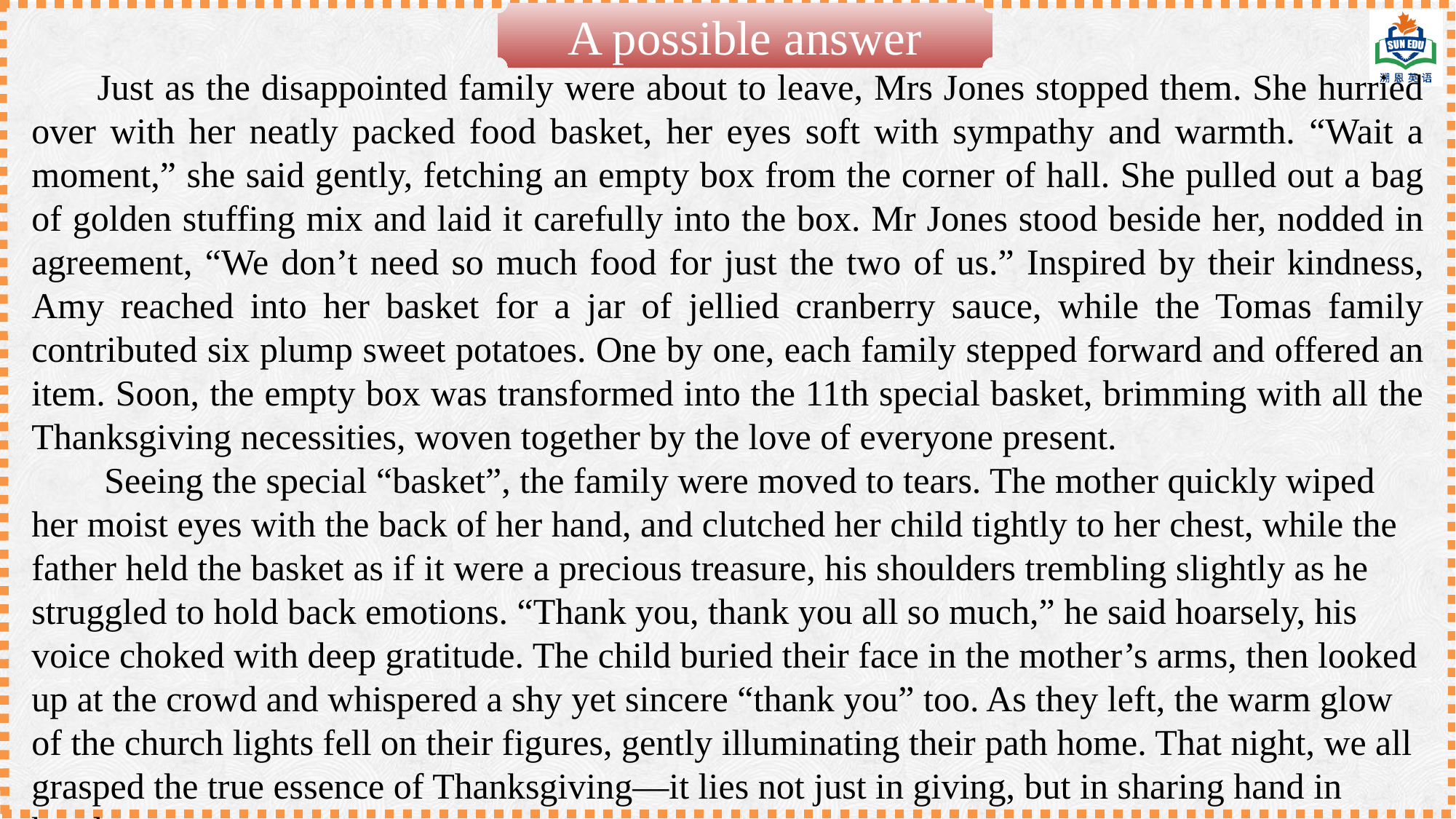

A possible answer
      Just as the disappointed family were about to leave, Mrs Jones stopped them. She hurried over with her neatly packed food basket, her eyes soft with sympathy and warmth. “Wait a moment,” she said gently, fetching an empty box from the corner of hall. She pulled out a bag of golden stuffing mix and laid it carefully into the box. Mr Jones stood beside her, nodded in agreement, “We don’t need so much food for just the two of us.” Inspired by their kindness, Amy reached into her basket for a jar of jellied cranberry sauce, while the Tomas family contributed six plump sweet potatoes. One by one, each family stepped forward and offered an item. Soon, the empty box was transformed into the 11th special basket, brimming with all the Thanksgiving necessities, woven together by the love of everyone present.
        Seeing the special “basket”, the family were moved to tears. The mother quickly wiped her moist eyes with the back of her hand, and clutched her child tightly to her chest, while the father held the basket as if it were a precious treasure, his shoulders trembling slightly as he struggled to hold back emotions. “Thank you, thank you all so much,” he said hoarsely, his voice choked with deep gratitude. The child buried their face in the mother’s arms, then looked up at the crowd and whispered a shy yet sincere “thank you” too. As they left, the warm glow of the church lights fell on their figures, gently illuminating their path home. That night, we all grasped the true essence of Thanksgiving—it lies not just in giving, but in sharing hand in hand.